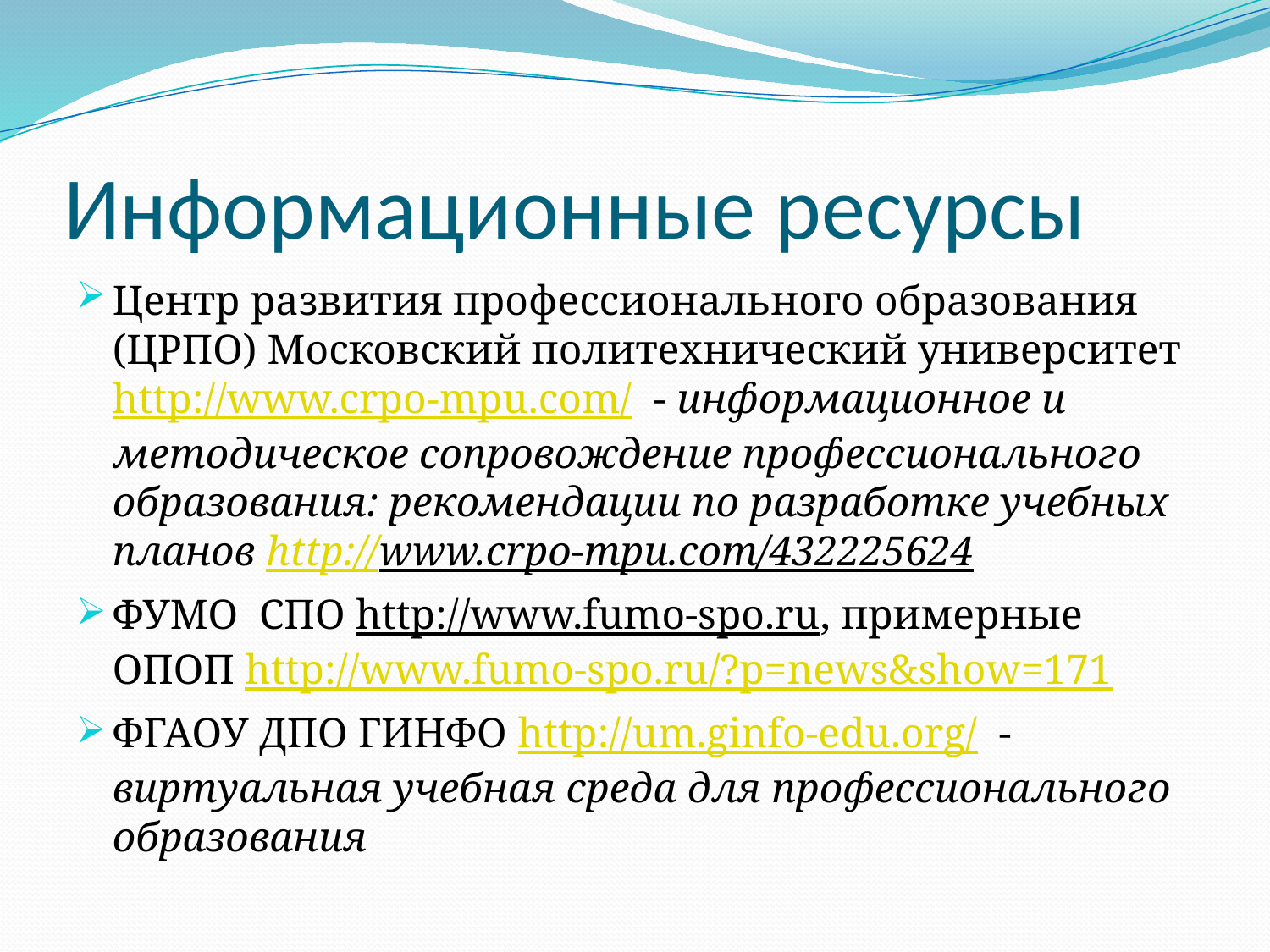

# Информационные ресурсы
Центр развития профессионального образования (ЦРПО) Московский политехнический университет http://www.crpo-mpu.com/  - информационное и методическое сопровождение профессионального образования: рекомендации по разработке учебных планов http://www.crpo-mpu.com/432225624
ФУМО  СПО http://www.fumo-spo.ru, примерные ОПОП http://www.fumo-spo.ru/?p=news&show=171
ФГАОУ ДПО ГИНФО http://um.ginfo-edu.org/  - виртуальная учебная среда для профессионального образования